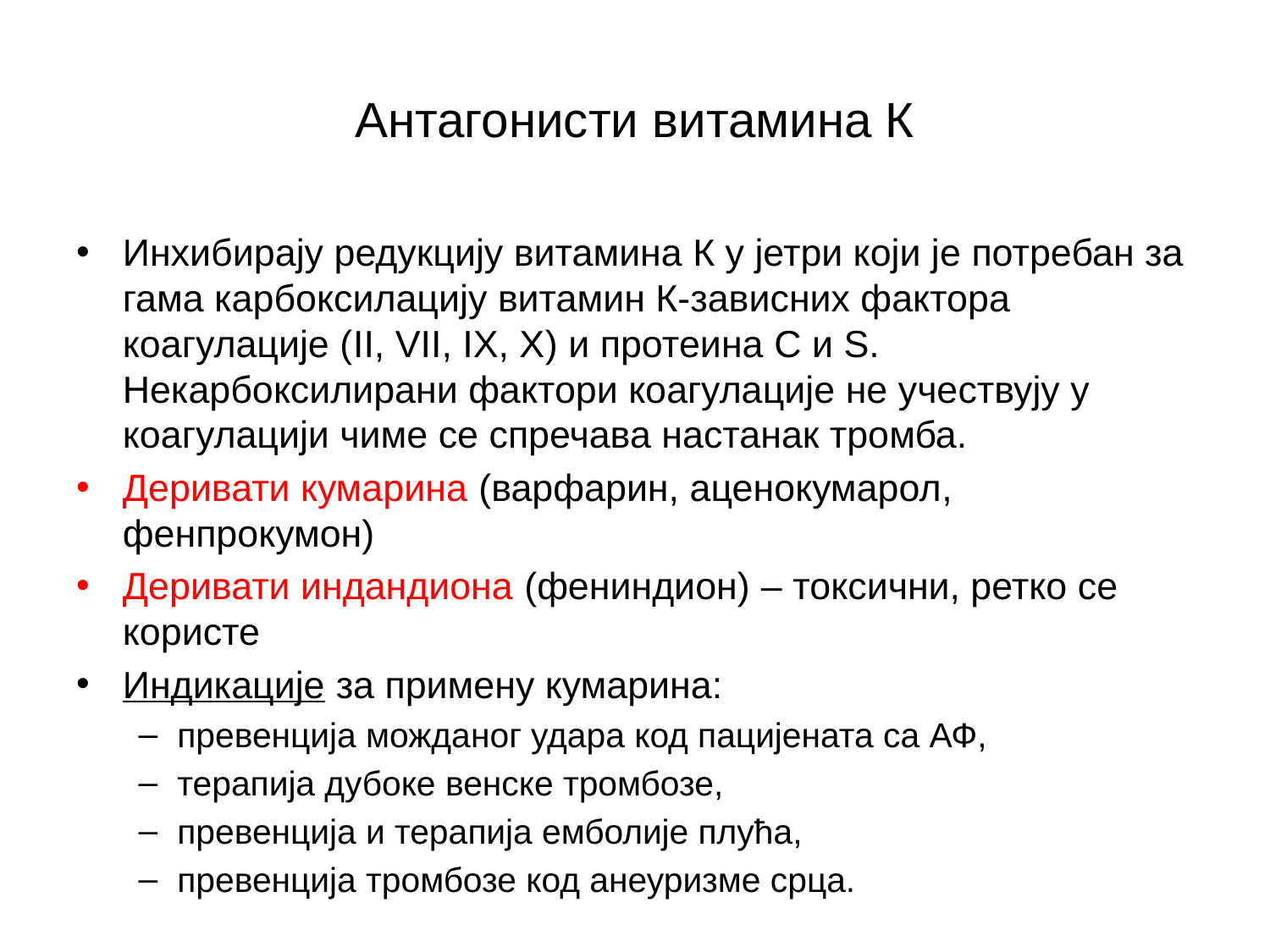

# Антагонисти витамина К
Инхибирају редукцију витамина К у јетри који је потребан за гама карбоксилацију витамин К-зависних фактора коагулације (II, VII, IX, X) и протеина C и S. Некарбоксилирани фактори коагулације не учествују у коагулацији чиме се спречава настанак тромба.
Деривати кумарина (варфарин, аценокумарол, фенпрокумон)
Деривати индандиона (фениндион) – токсични, ретко се користе
Индикације за примену кумарина:
превенција можданог удара код пацијената са АФ,
терапија дубоке венске тромбозе,
превенција и терапија емболије плућа,
превенција тромбозе код анеуризме срца.